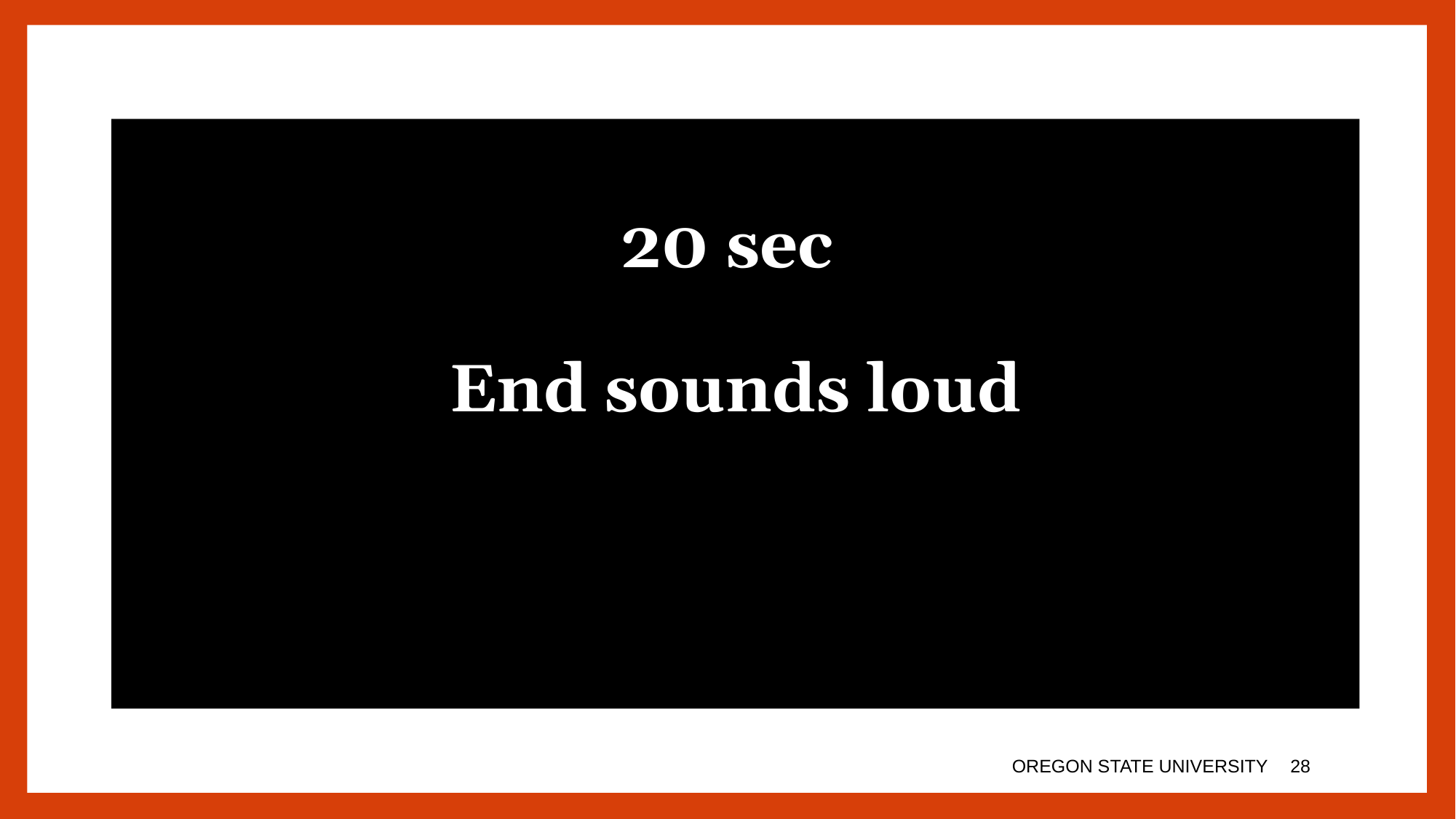

20 sec

End sounds loud

OREGON STATE UNIVERSITY
28